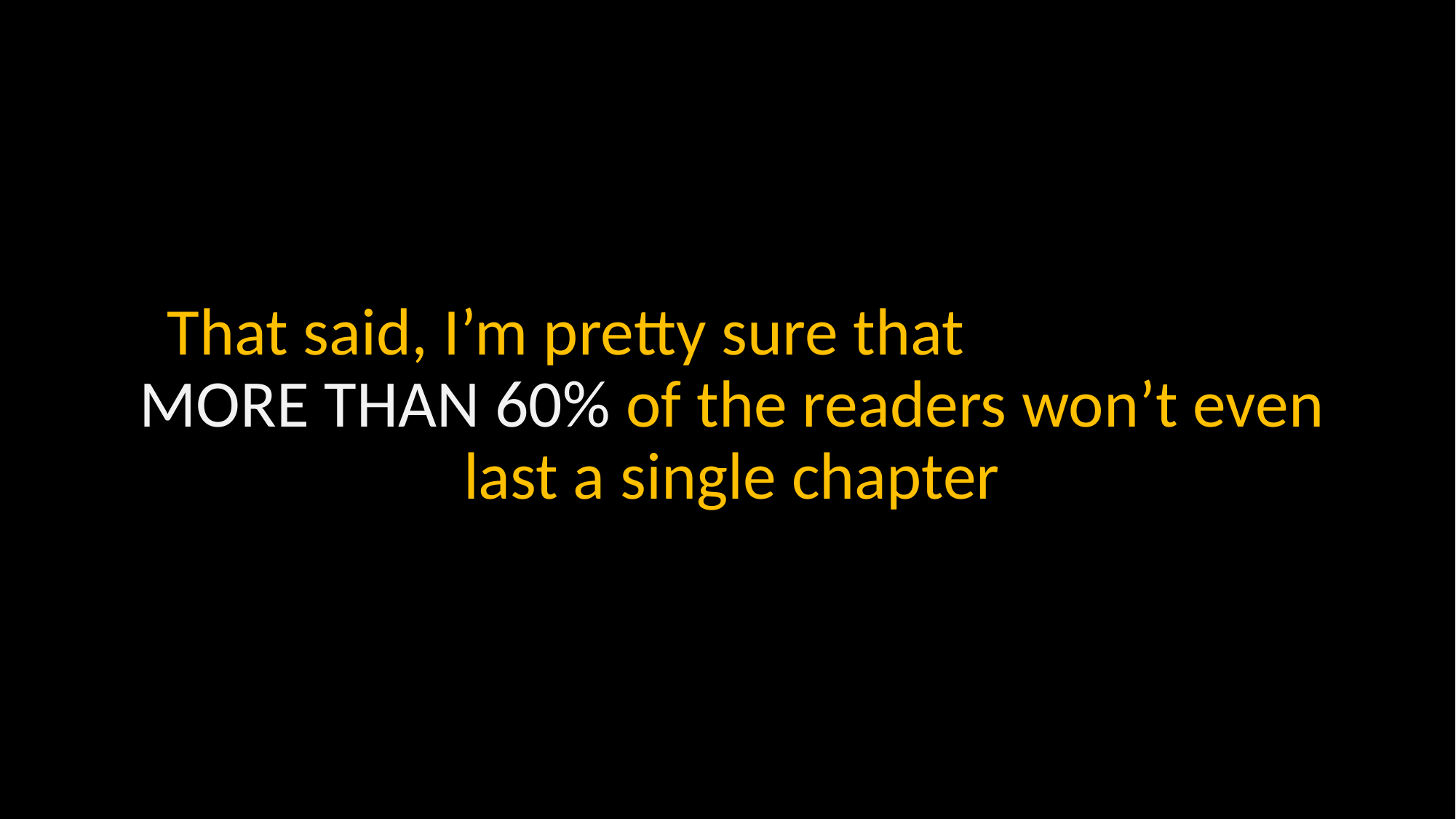

That said, I’m pretty sure that                       MORE THAN 60% of the readers won’t even last a single chapter